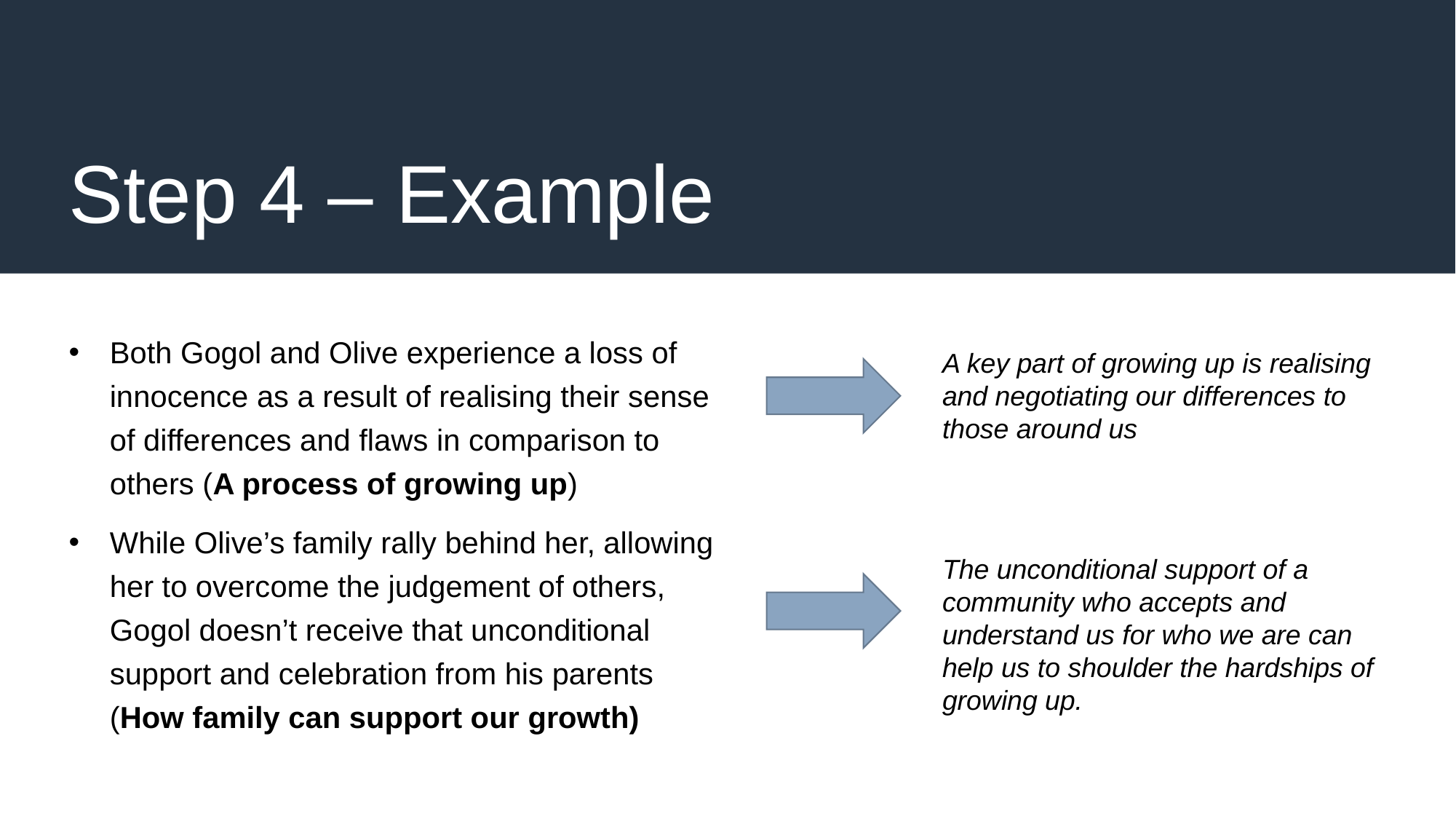

# Step 4 – Example
Both Gogol and Olive experience a loss of innocence as a result of realising their sense of differences and flaws in comparison to others (A process of growing up)
While Olive’s family rally behind her, allowing her to overcome the judgement of others, Gogol doesn’t receive that unconditional support and celebration from his parents (How family can support our growth)
A key part of growing up is realising and negotiating our differences to those around us

The unconditional support of a community who accepts and understand us for who we are can help us to shoulder the hardships of growing up.